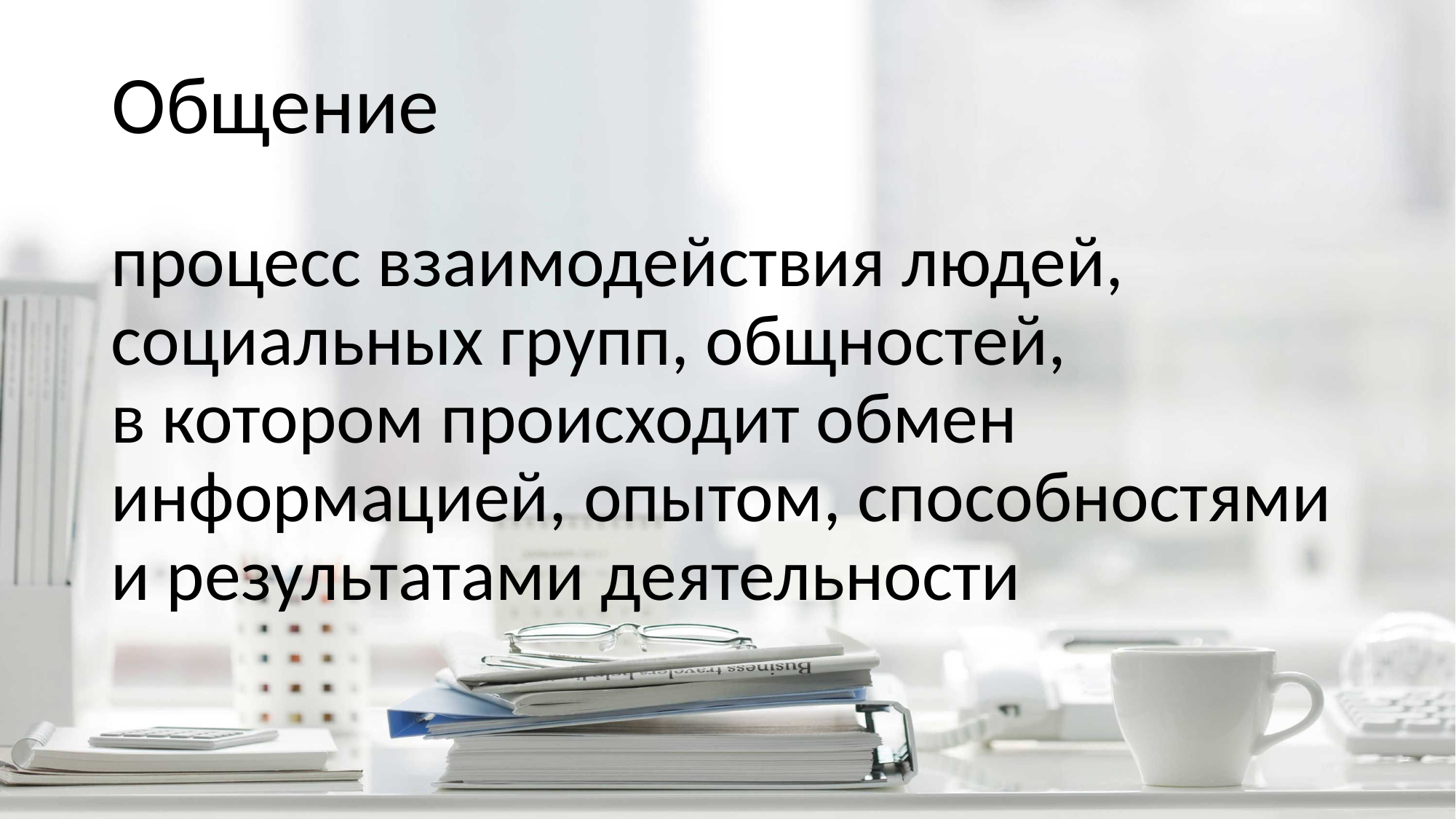

Общение
процесс взаимодействия людей, социальных групп, общностей,
в котором происходит обмен информацией, опытом, способностями и результатами деятельности